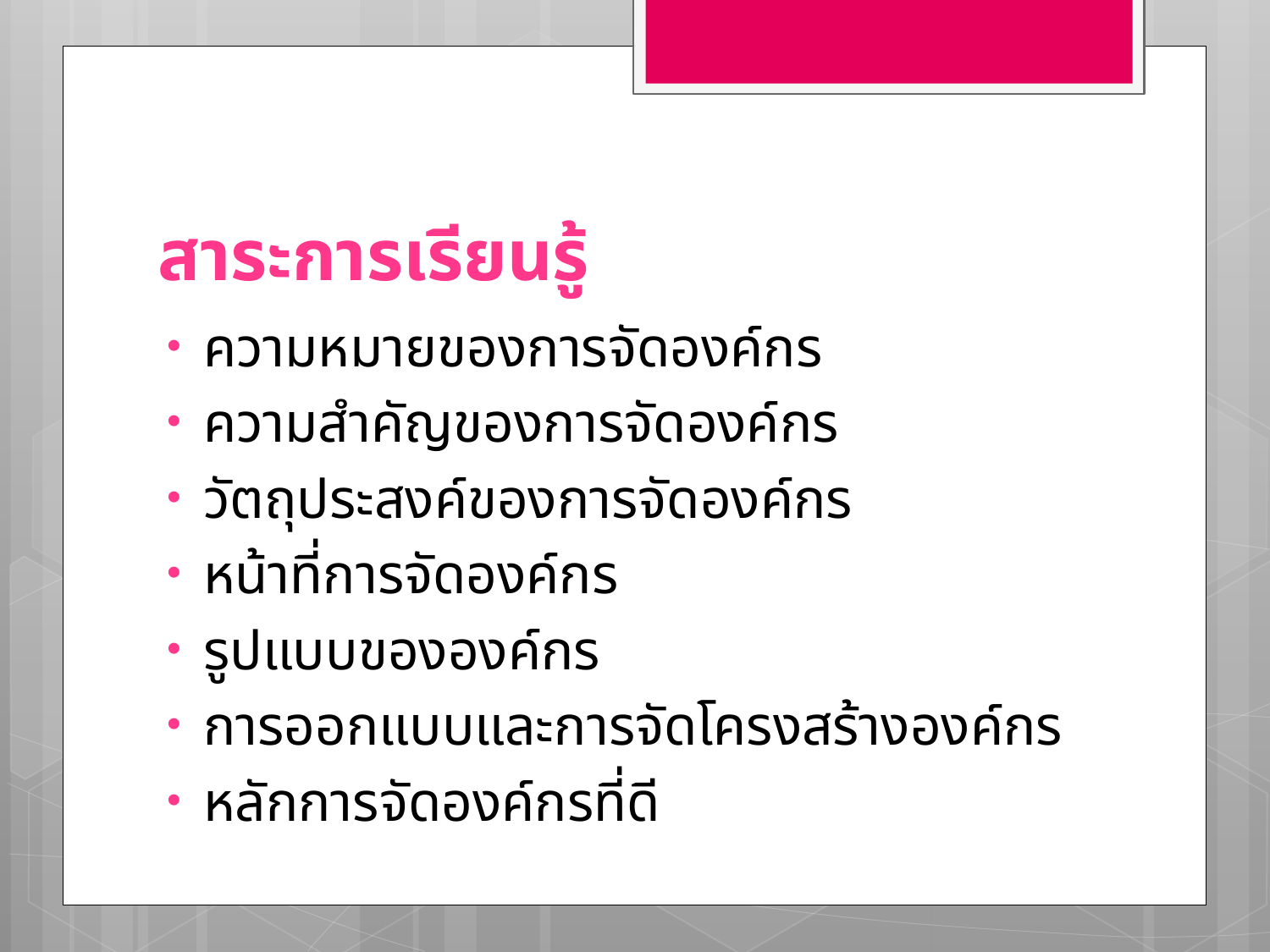

# สาระการเรียนรู้
ความหมายของการจัดองค์กร
ความสำคัญของการจัดองค์กร
วัตถุประสงค์ของการจัดองค์กร
หน้าที่การจัดองค์กร
รูปแบบขององค์กร
การออกแบบและการจัดโครงสร้างองค์กร
หลักการจัดองค์กรที่ดี